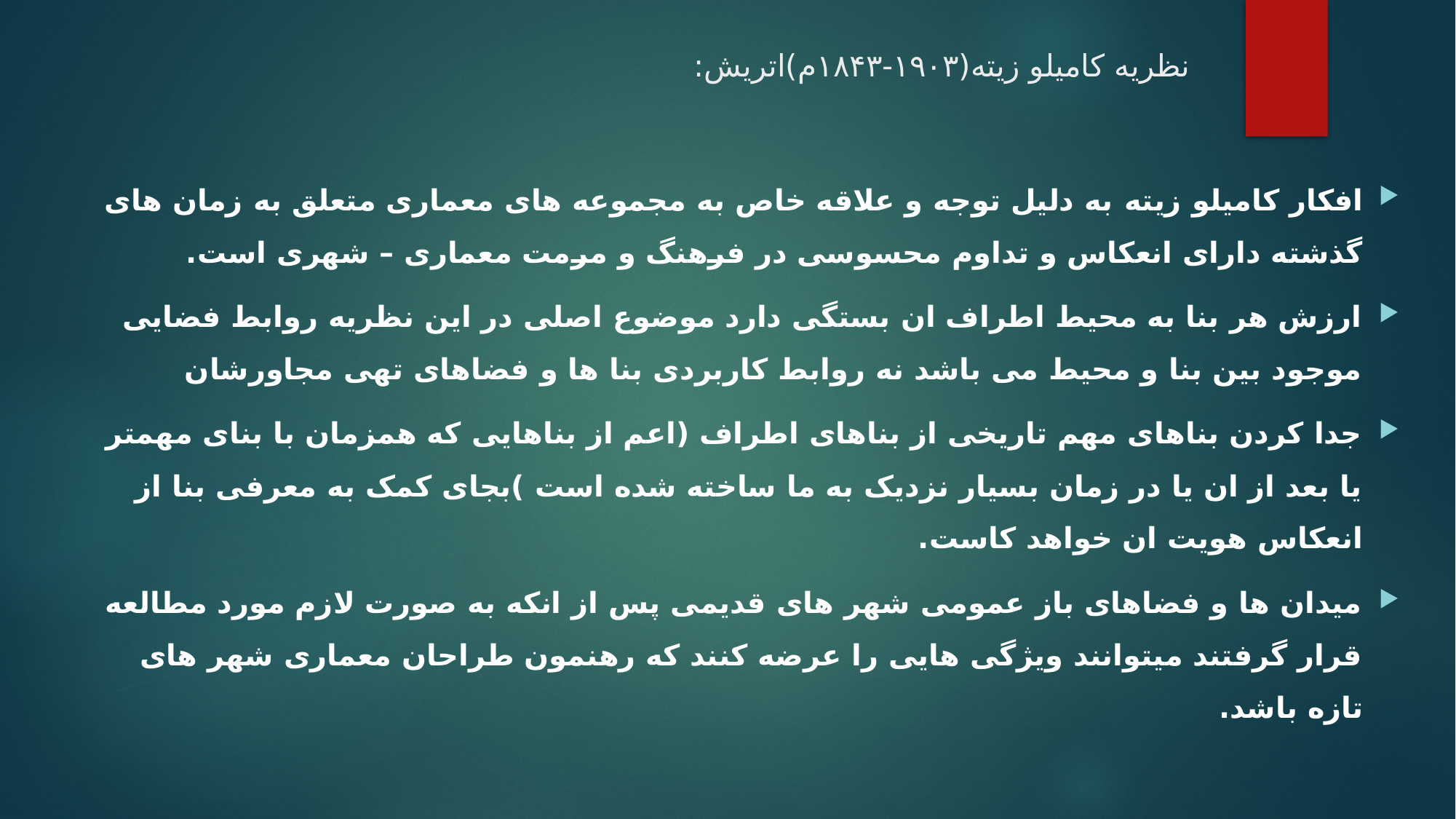

# نظریه کامیلو زیته(۱۹۰۳-۱۸۴۳م)اتریش:
افکار کامیلو زیته به دلیل توجه و علاقه خاص به مجموعه های معماری متعلق به زمان های گذشته دارای انعکاس و تداوم محسوسی در فرهنگ و مرمت معماری – شهری است.
ارزش هر بنا به محیط اطراف ان بستگی دارد موضوع اصلی در این نظریه روابط فضایی موجود بین بنا و محیط می باشد نه روابط کاربردی بنا ها و فضاهای تهی مجاورشان
جدا کردن بناهای مهم تاریخی از بناهای اطراف (اعم از بناهایی که همزمان با بنای مهمتر یا بعد از ان یا در زمان بسیار نزدیک به ما ساخته شده است )بجای کمک به معرفی بنا از انعکاس هویت ان خواهد کاست.
میدان ها و فضاهای باز عمومی شهر های قدیمی پس از انکه به صورت لازم مورد مطالعه قرار گرفتند میتوانند ویژگی هایی را عرضه کنند که رهنمون طراحان معماری شهر های تازه باشد.